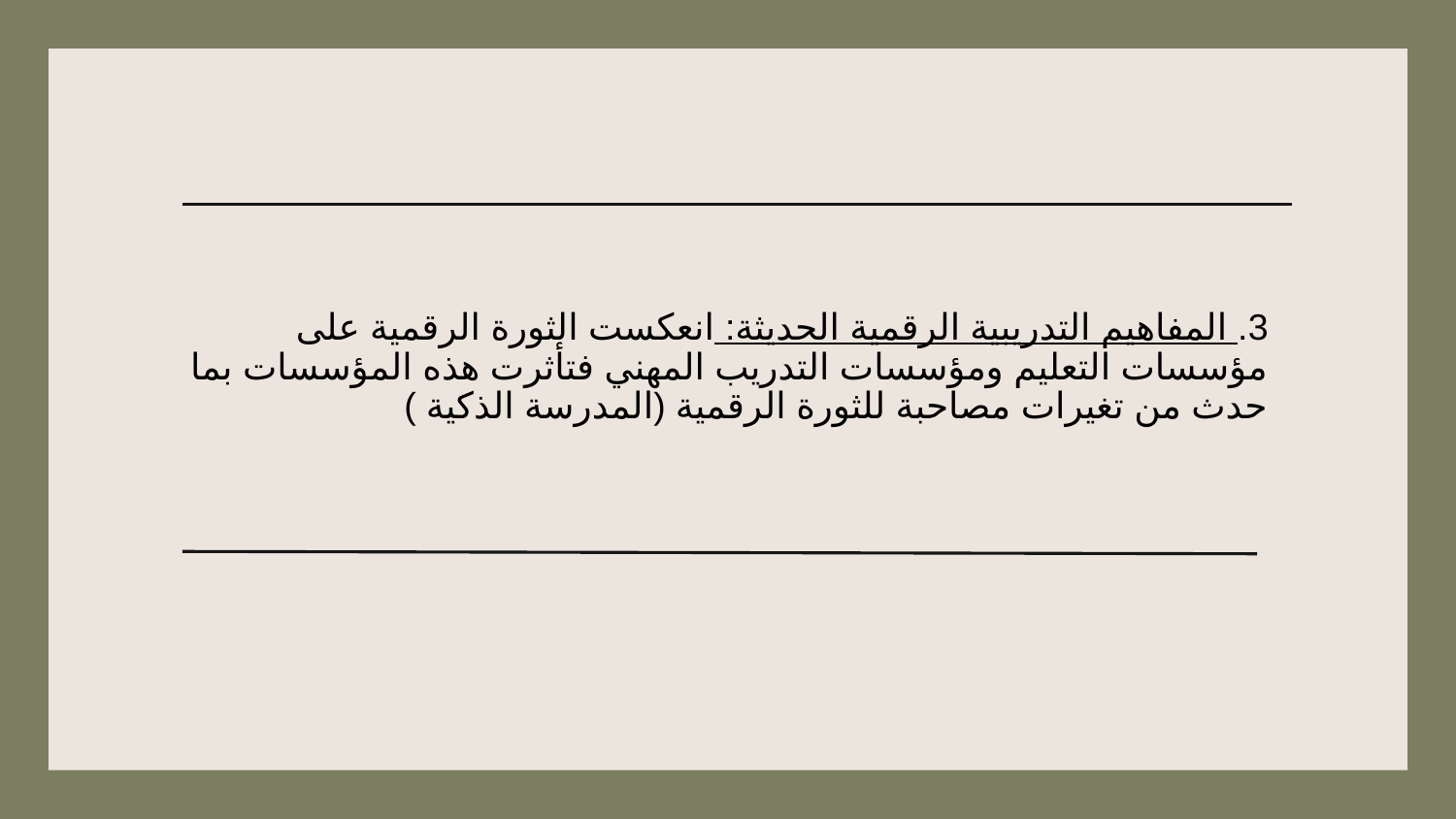

3. المفاهيم التدريبية الرقمية الحديثة: انعكست الثورة الرقمية على مؤسسات التعليم ومؤسسات التدريب المهني فتأثرت هذه المؤسسات بما حدث من تغيرات مصاحبة للثورة الرقمية (المدرسة الذكية )